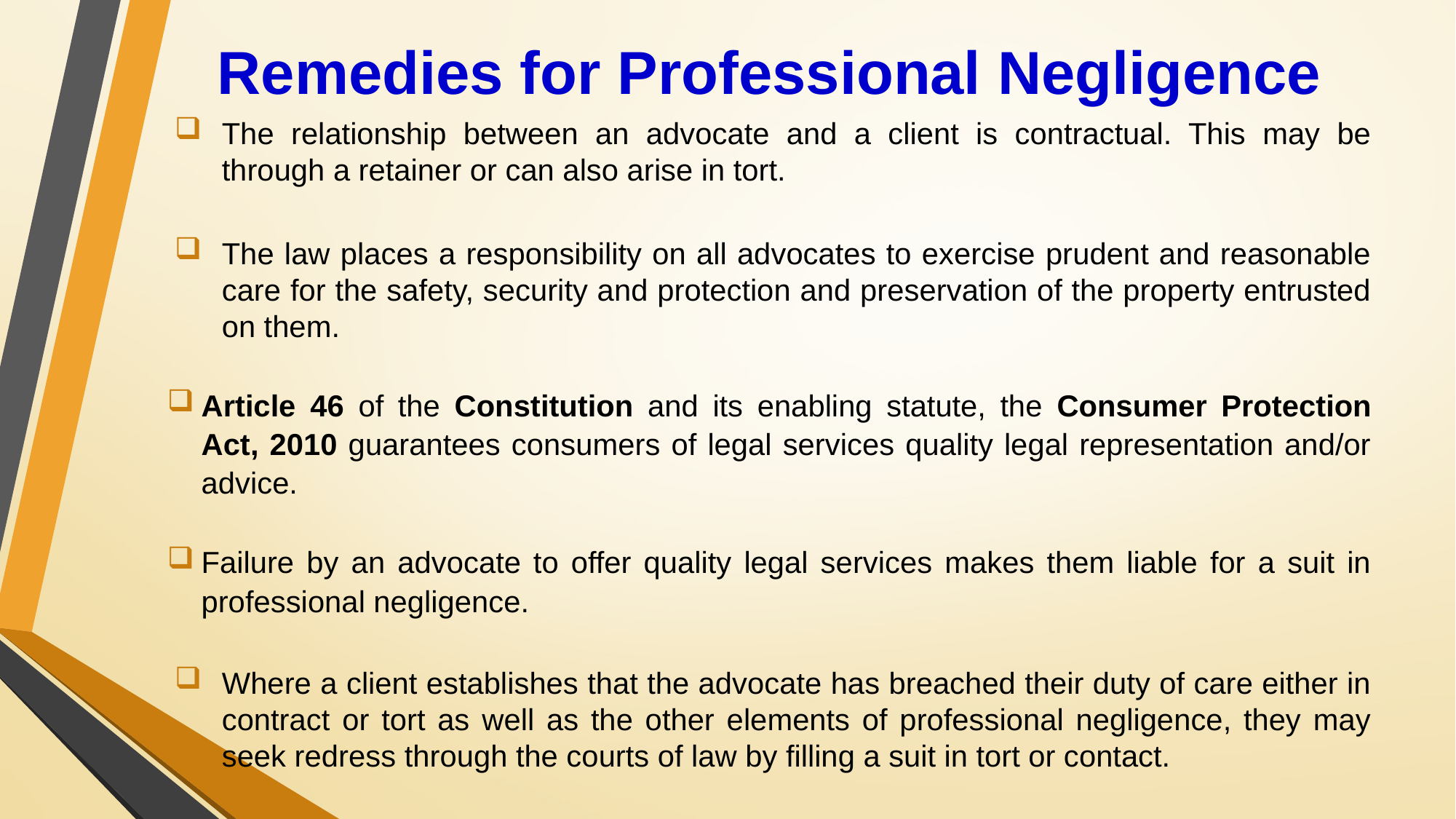

# Remedies for Professional Negligence
The relationship between an advocate and a client is contractual. This may be through a retainer or can also arise in tort.

The law places a responsibility on all advocates to exercise prudent and reasonable care for the safety, security and protection and preservation of the property entrusted on them.

Article 46 of the Constitution and its enabling statute, the Consumer Protection Act, 2010 guarantees consumers of legal services quality legal representation and/or advice.

Failure by an advocate to offer quality legal services makes them liable for a suit in professional negligence.

Where a client establishes that the advocate has breached their duty of care either in contract or tort as well as the other elements of professional negligence, they may seek redress through the courts of law by filling a suit in tort or contact.